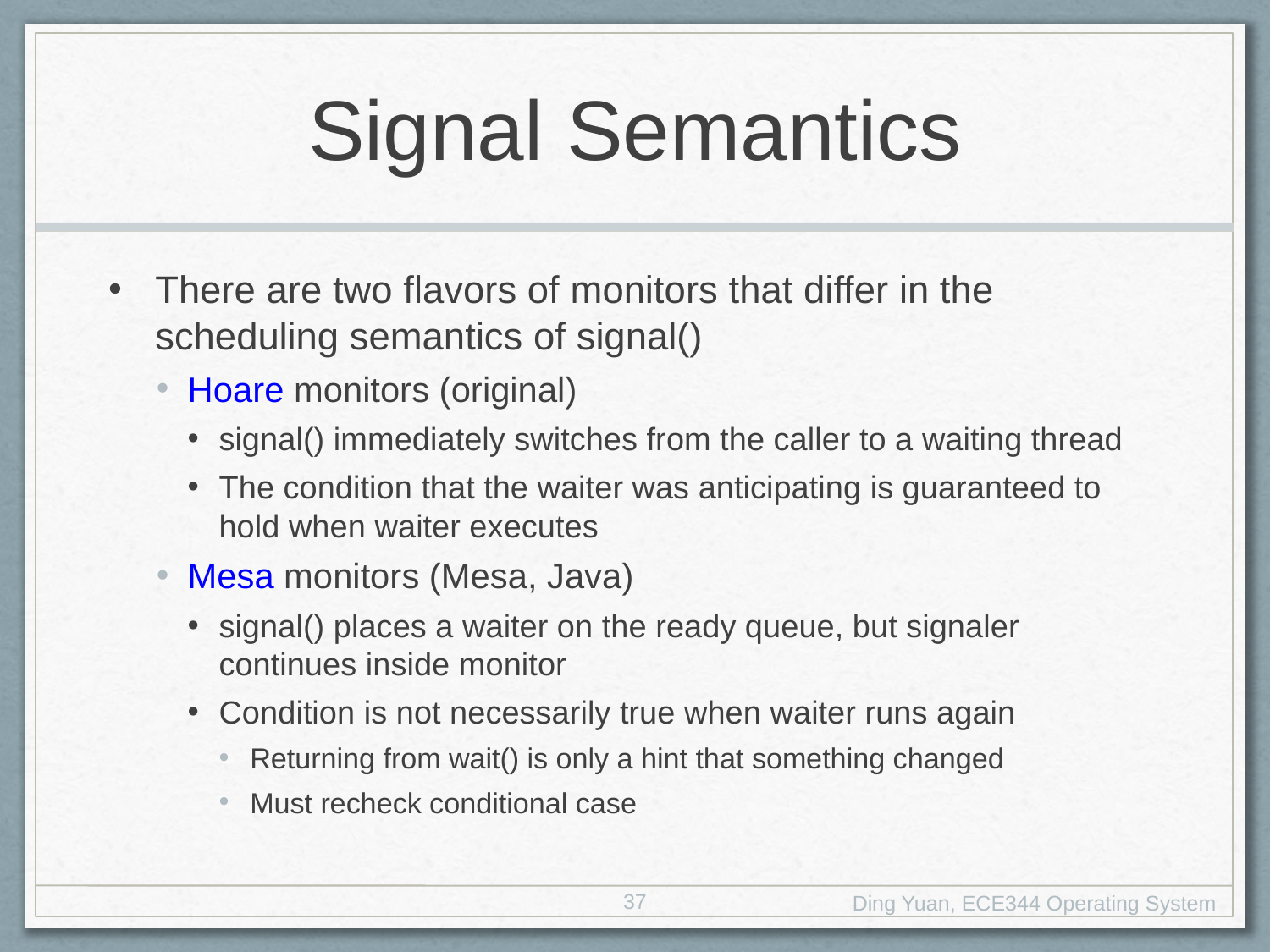

# Signal Semantics
There are two flavors of monitors that differ in the scheduling semantics of signal()
Hoare monitors (original)
signal() immediately switches from the caller to a waiting thread
The condition that the waiter was anticipating is guaranteed to hold when waiter executes
Mesa monitors (Mesa, Java)
signal() places a waiter on the ready queue, but signaler continues inside monitor
Condition is not necessarily true when waiter runs again
Returning from wait() is only a hint that something changed
Must recheck conditional case
37
Ding Yuan, ECE344 Operating System